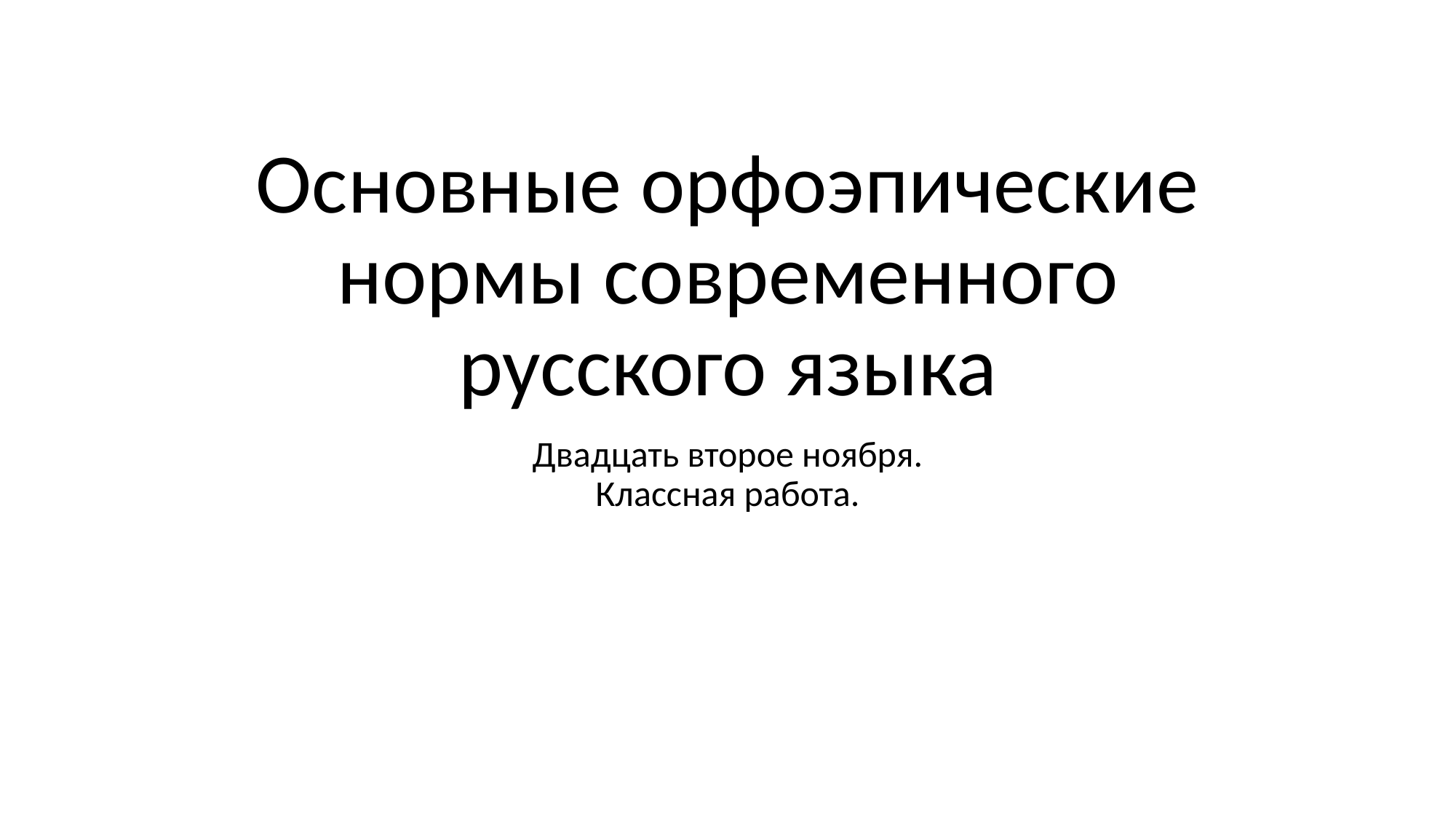

# Основные орфоэпические нормы современного русского языка
Двадцать второе ноября.
Классная работа.